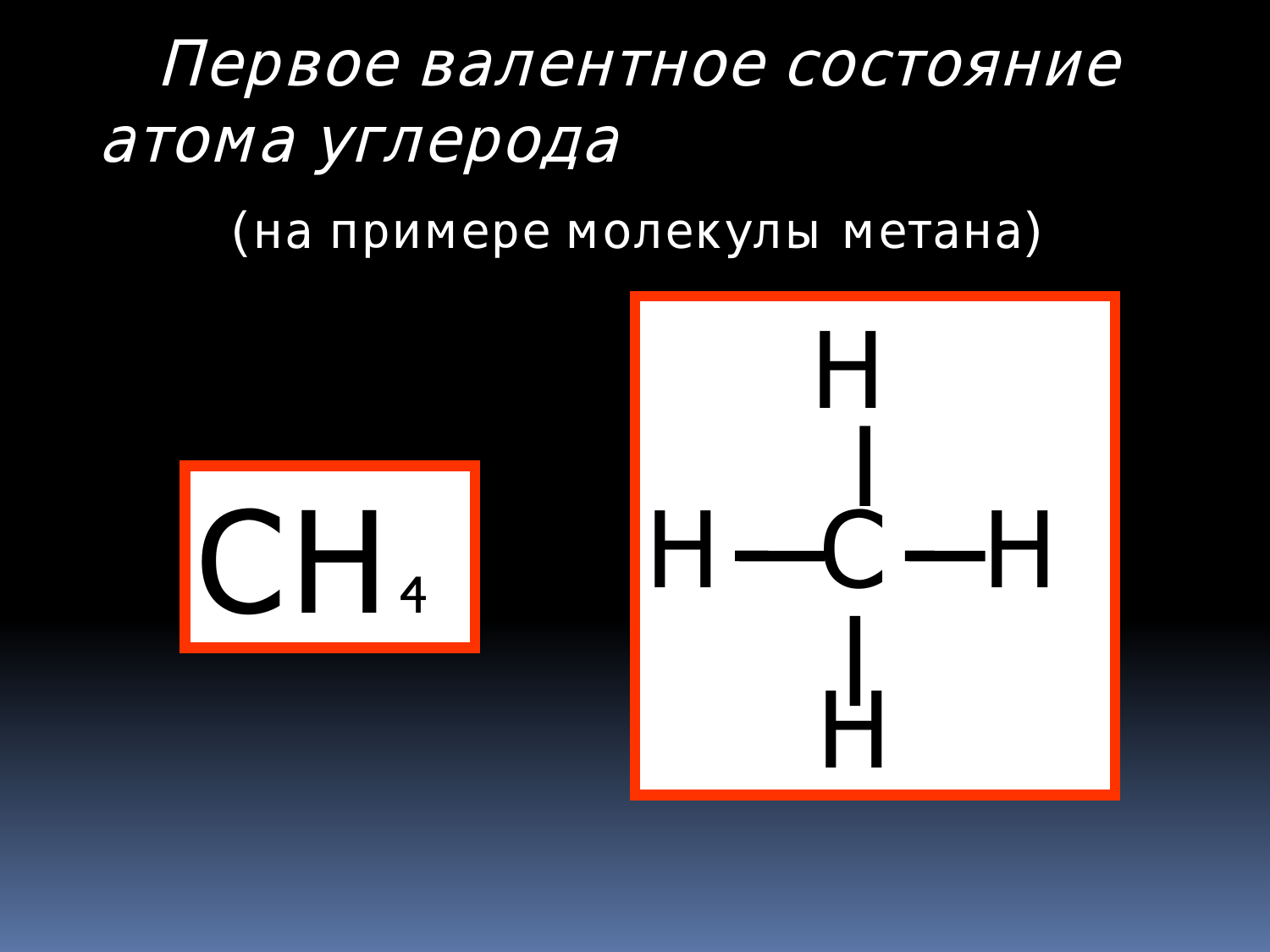

Первое валентное состояние атома углерода
(на примере молекулы метана)
     Н
Н   С   Н
      Н

СН4